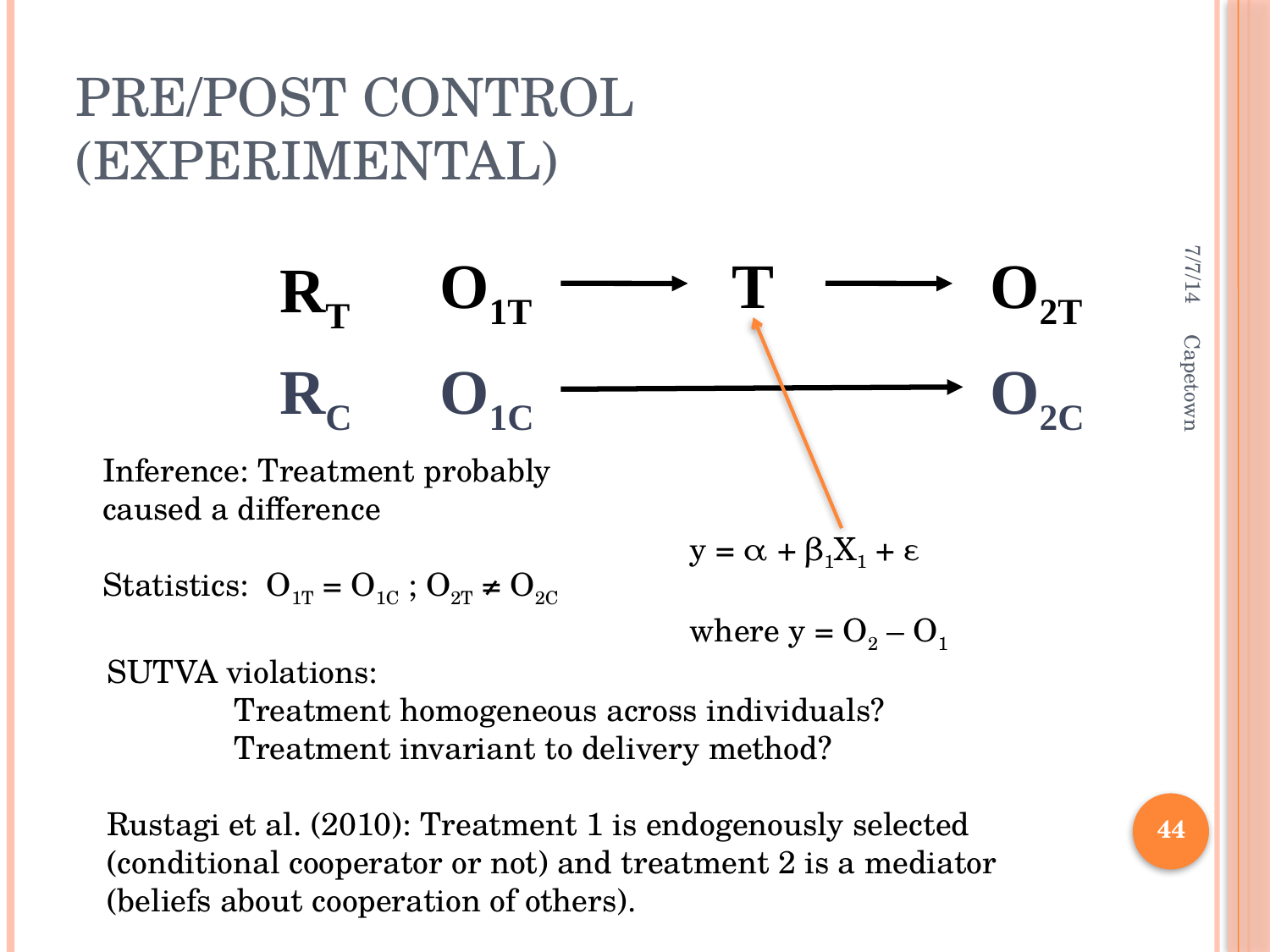

# Pre/Post Control (experimental)
7/7/14
O1T
T
O2T
RT

RC
O1C
O2C

Inference: Treatment probably caused a difference

Statistics:  O1T = O1C ; O2T ≠ O2C
Capetown
y = α + β1X1 + ε

where y = O2 – O1
SUTVA violations:
	Treatment homogeneous across individuals?
	Treatment invariant to delivery method?

Rustagi et al. (2010): Treatment 1 is endogenously selected (conditional cooperator or not) and treatment 2 is a mediator (beliefs about cooperation of others).
44